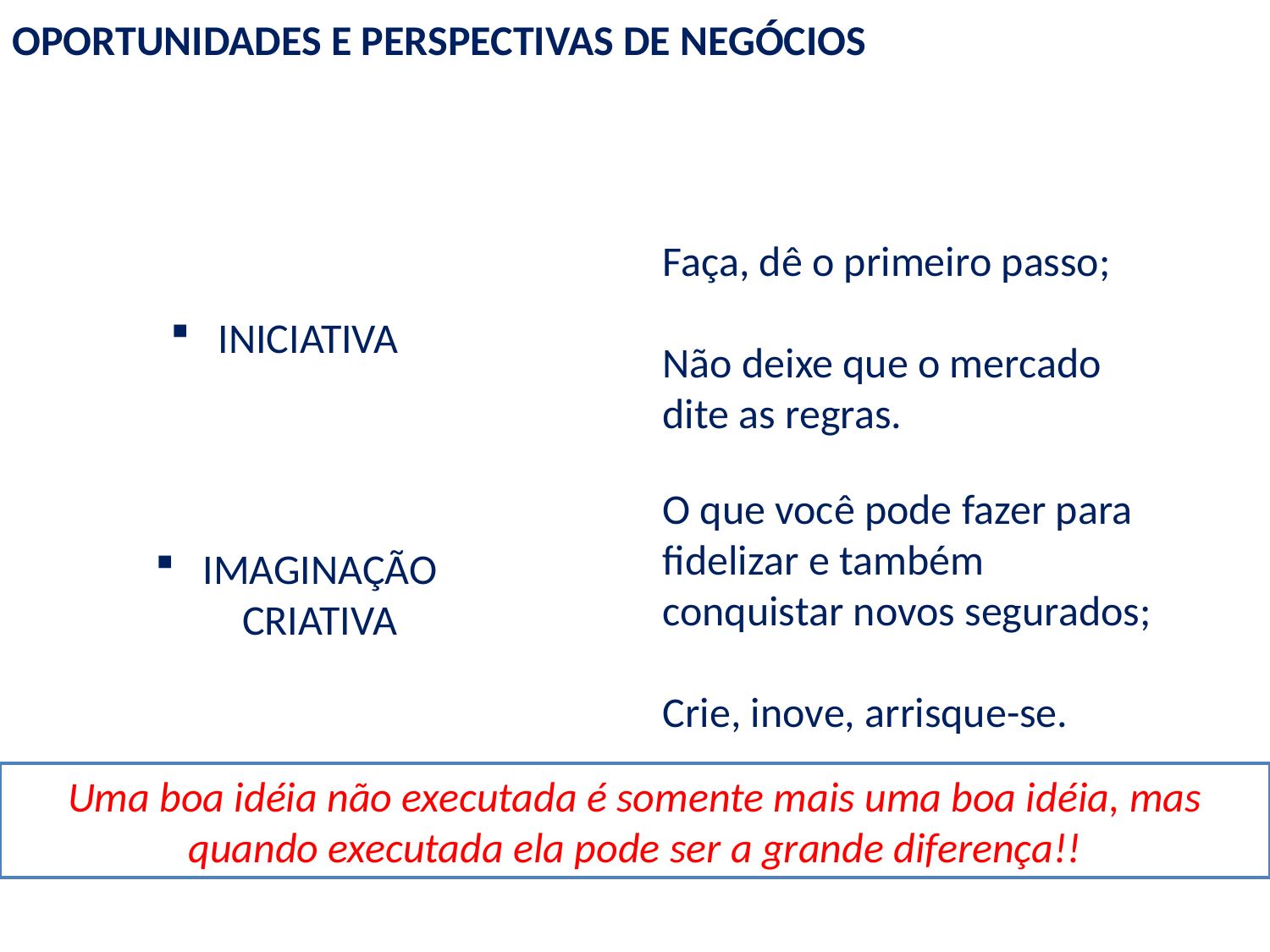

OPORTUNIDADES E PERSPECTIVAS DE NEGÓCIOS
Faça, dê o primeiro passo;

Não deixe que o mercado dite as regras.
INICIATIVA
O que você pode fazer para fidelizar e também conquistar novos segurados;

Crie, inove, arrisque-se.
IMAGINAÇÃO CRIATIVA
Uma boa idéia não executada é somente mais uma boa idéia, mas quando executada ela pode ser a grande diferença!!